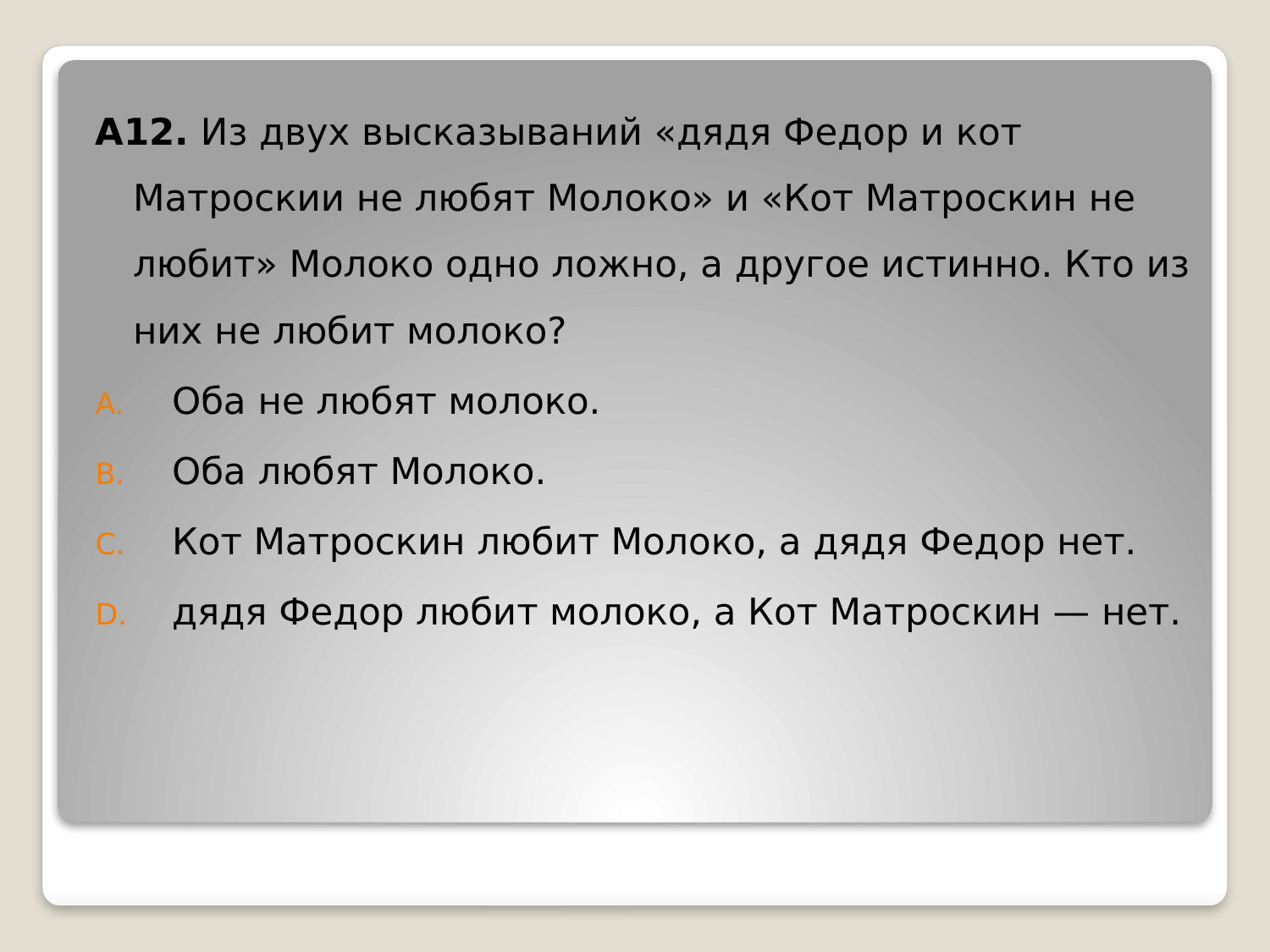

А12. Из двух высказываний «дядя Федор и кот Матроскии не любят Молоко» и «Кот Матроскин не любит» Молоко одно ложно, а другое истинно. Кто из них не любит молоко?
 Оба не любят молоко.
 Оба любят Молоко.
 Кот Матроскин любит Молоко, а дядя Федор нет.
 дядя Федор любит молоко, а Кот Матроскин — нет.